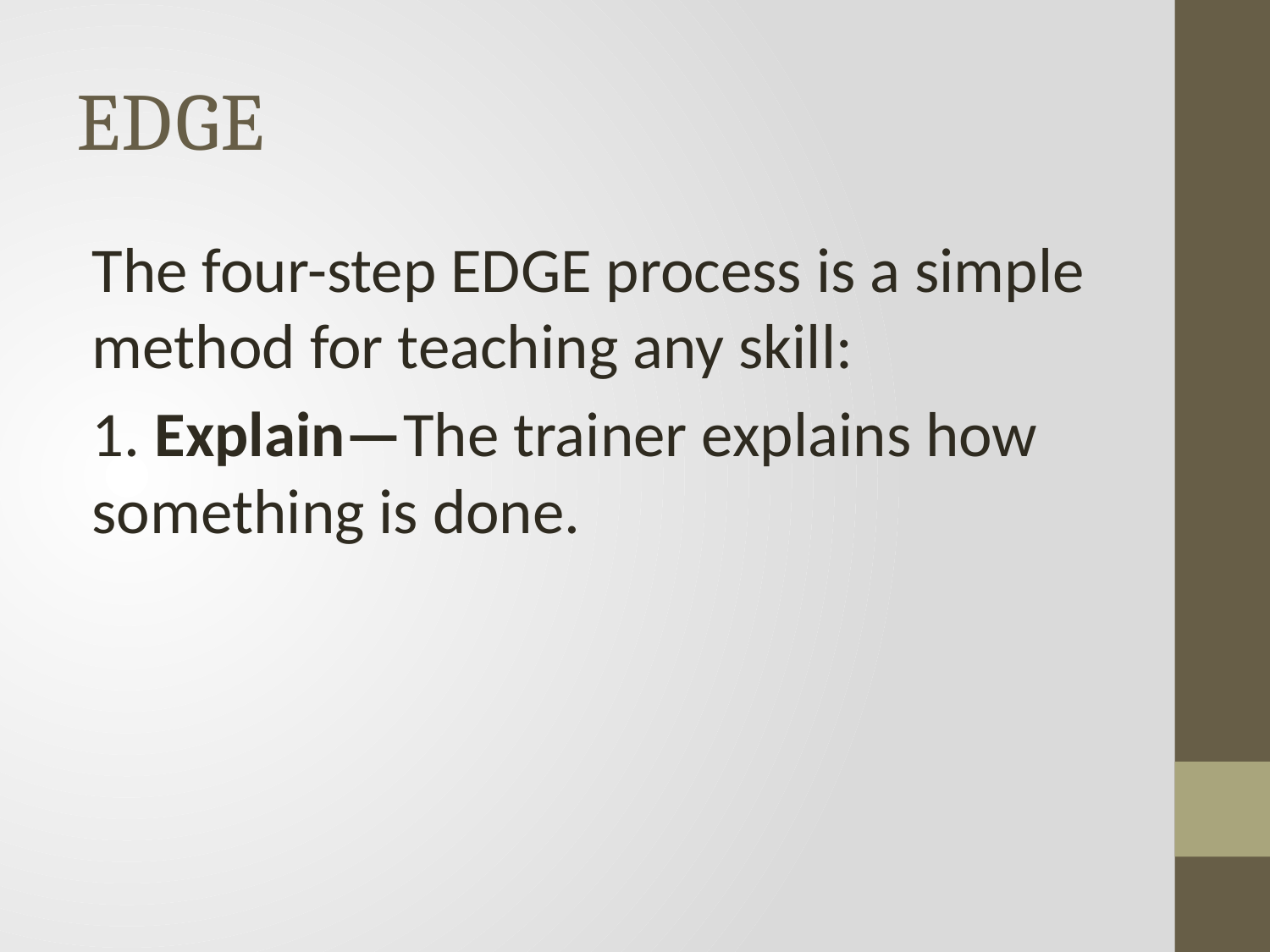

# EDGE
The four-step EDGE process is a simple method for teaching any skill:
1. Explain—The trainer explains how something is done.